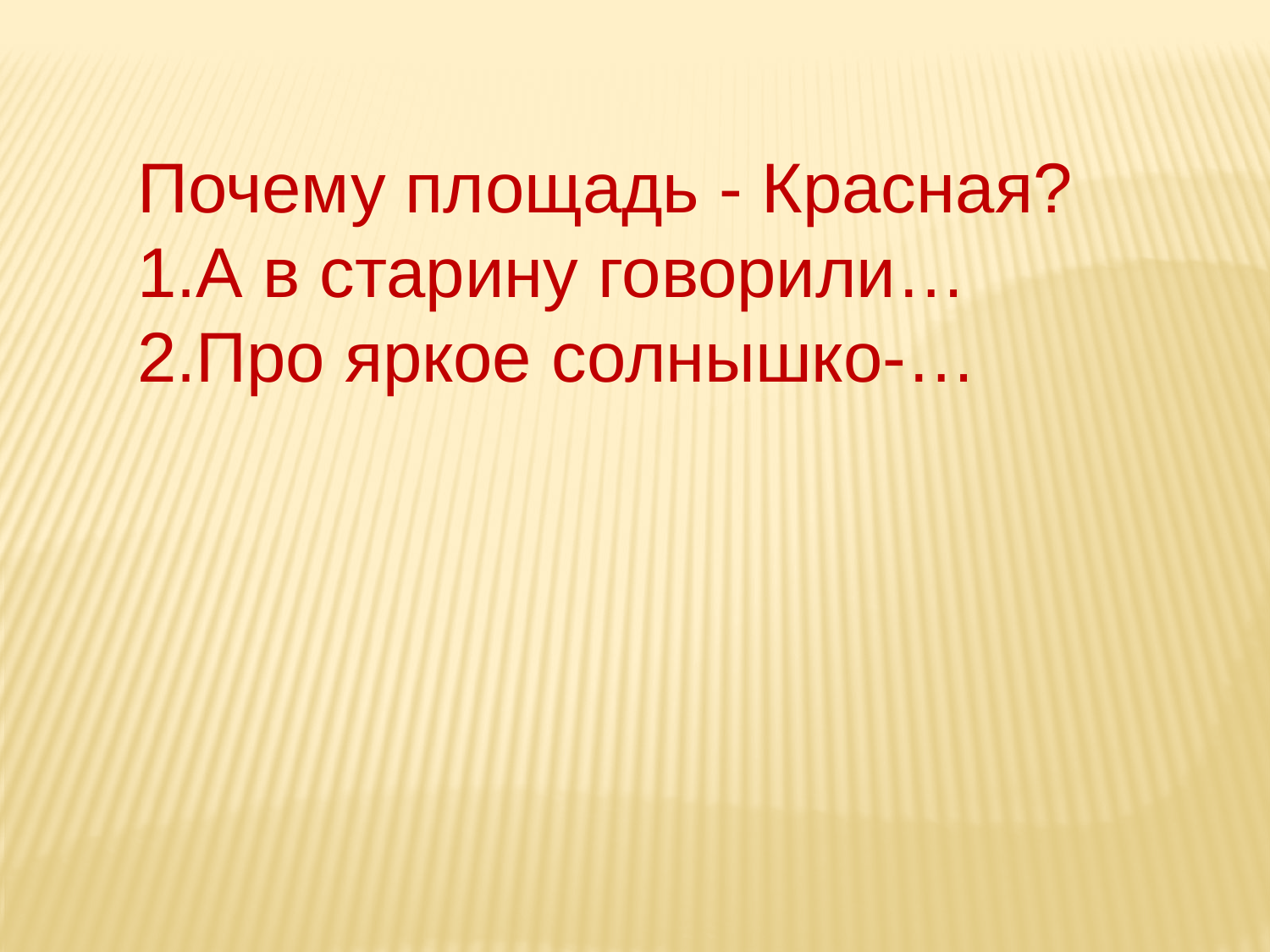

Почему площадь - Красная?
1.А в старину говорили…
2.Про яркое солнышко-…